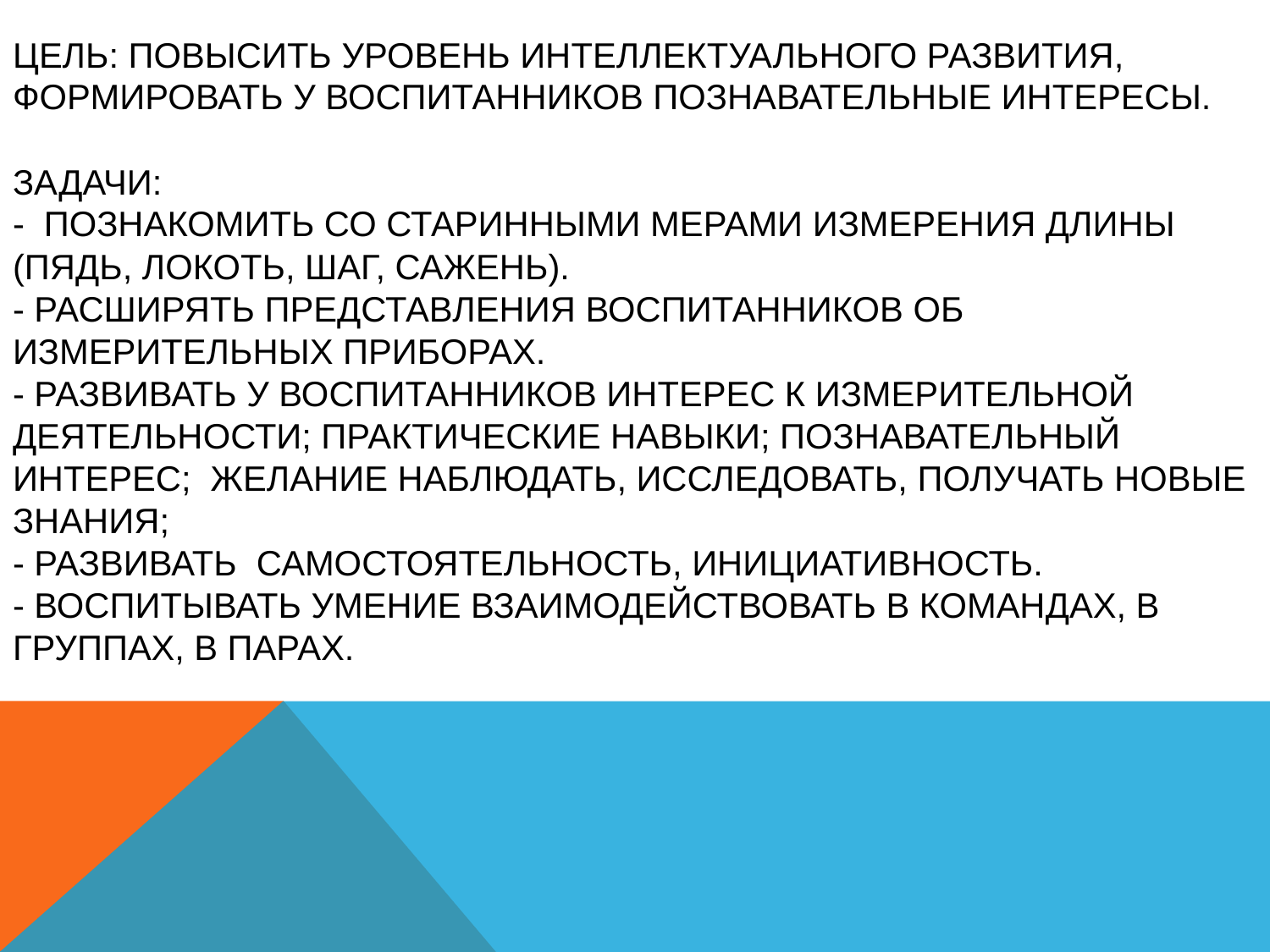

# Цель: Повысить уровень интеллектуального развития, формировать у воспитанников познавательные интересы. задачи: -  Познакомить со старинными мерами измерения длины (пядь, локоть, шаг, сажень). - Расширять представления воспитанников об измерительных приборах. - Развивать у воспитанников интерес к измерительной деятельности; практические навыки; познавательный интерес;  желание наблюдать, исследовать, получать новые знания; - Развивать  самостоятельность, инициативность. - Воспитывать умение взаимодействовать в командах, в группах, в парах.